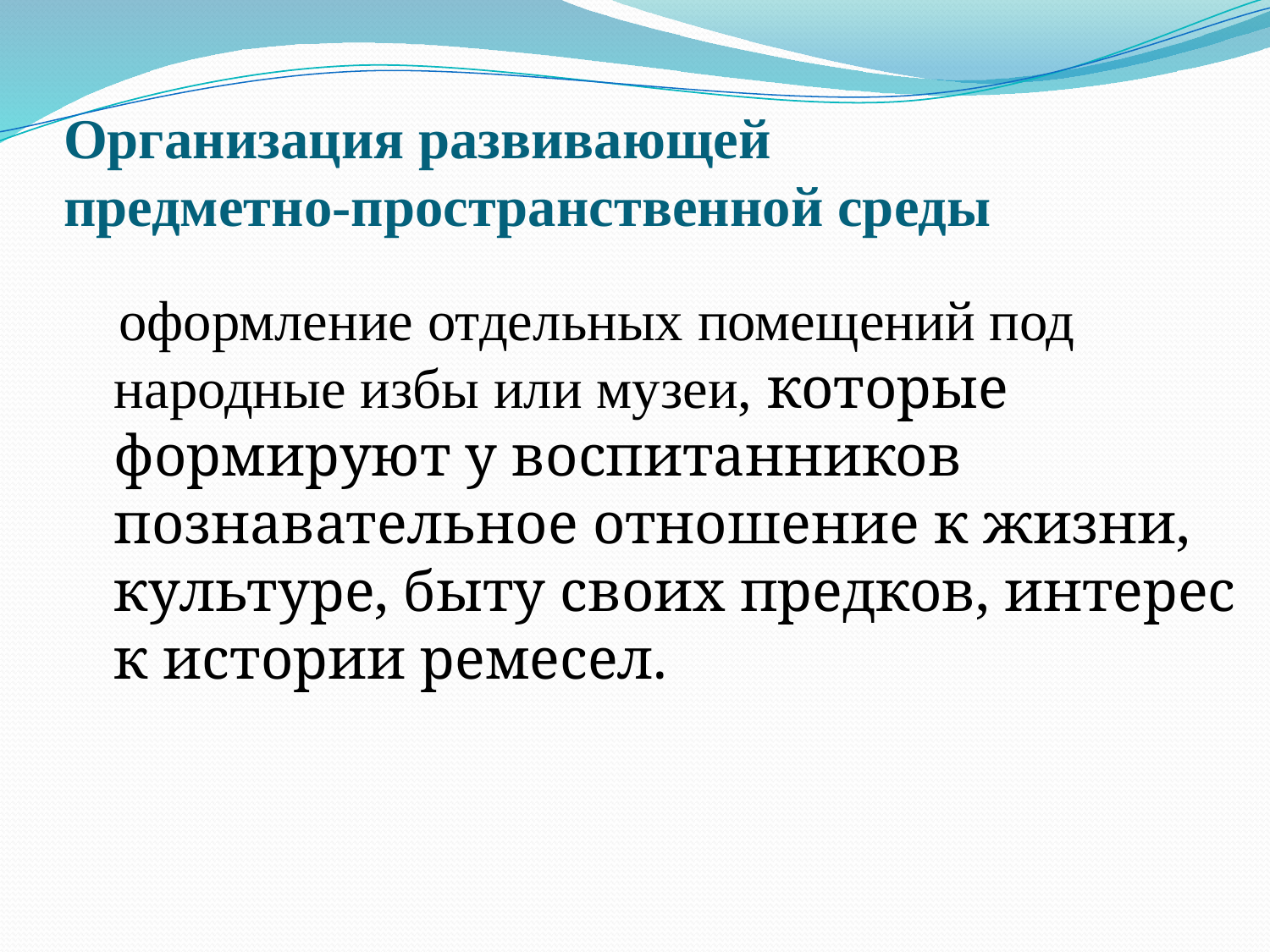

# Организация развивающей предметно-пространственной среды
   оформление отдельных помещений под народные избы или музеи, которые формируют у воспитанников познавательное отношение к жизни, культуре, быту своих предков, интерес к истории ремесел.